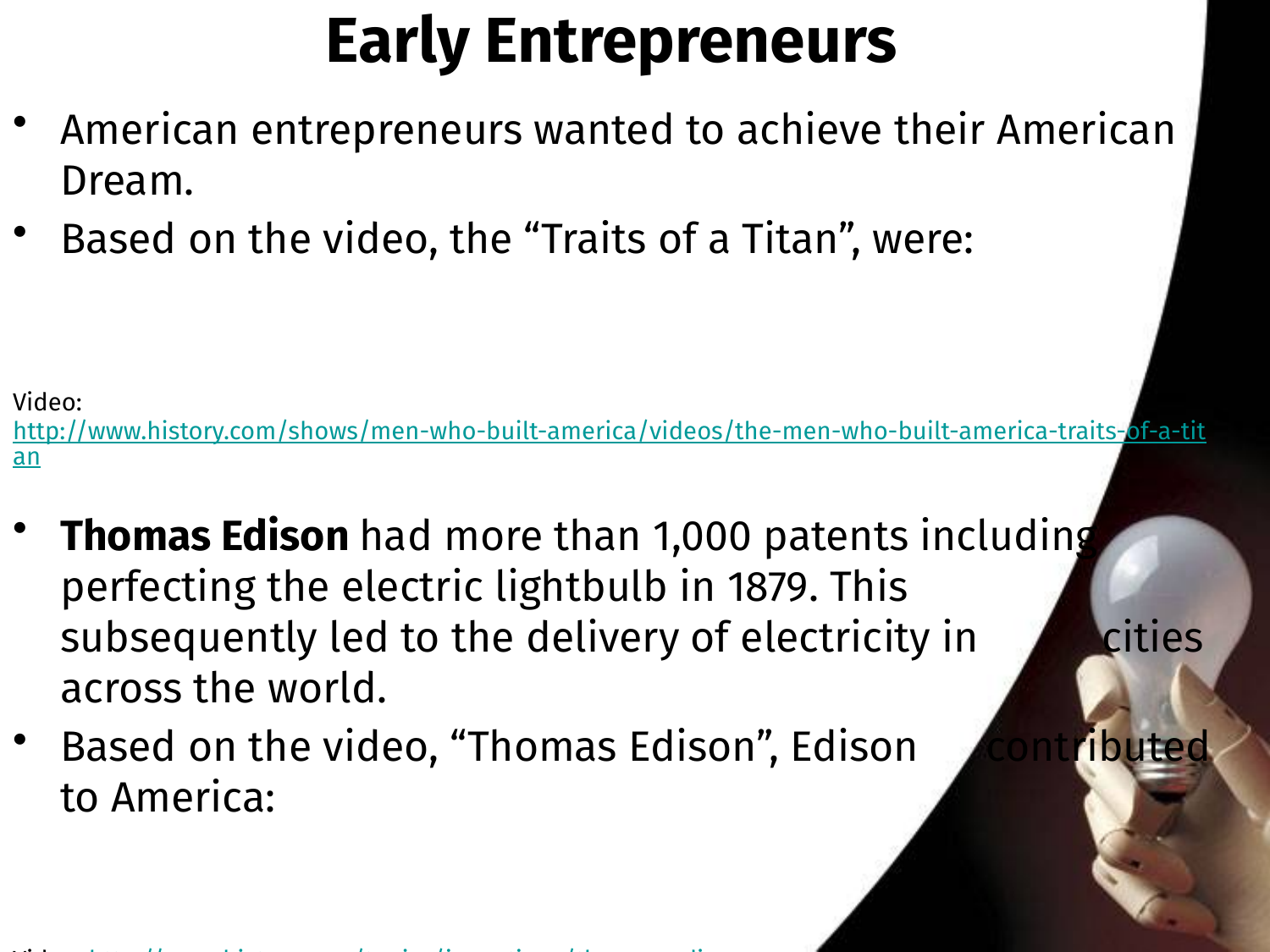

# Early Entrepreneurs
American entrepreneurs wanted to achieve their American Dream.
Based on the video, the “Traits of a Titan”, were:

Video: http://www.history.com/shows/men-who-built-america/videos/the-men-who-built-america-traits-of-a-titan
Thomas Edison had more than 1,000 patents including perfecting the electric lightbulb in 1879. This       subsequently led to the delivery of electricity in           cities across the world.
Based on the video, “Thomas Edison”, Edison      contributed to America:

Video: http://www.history.com/topics/inventions/thomas-edison